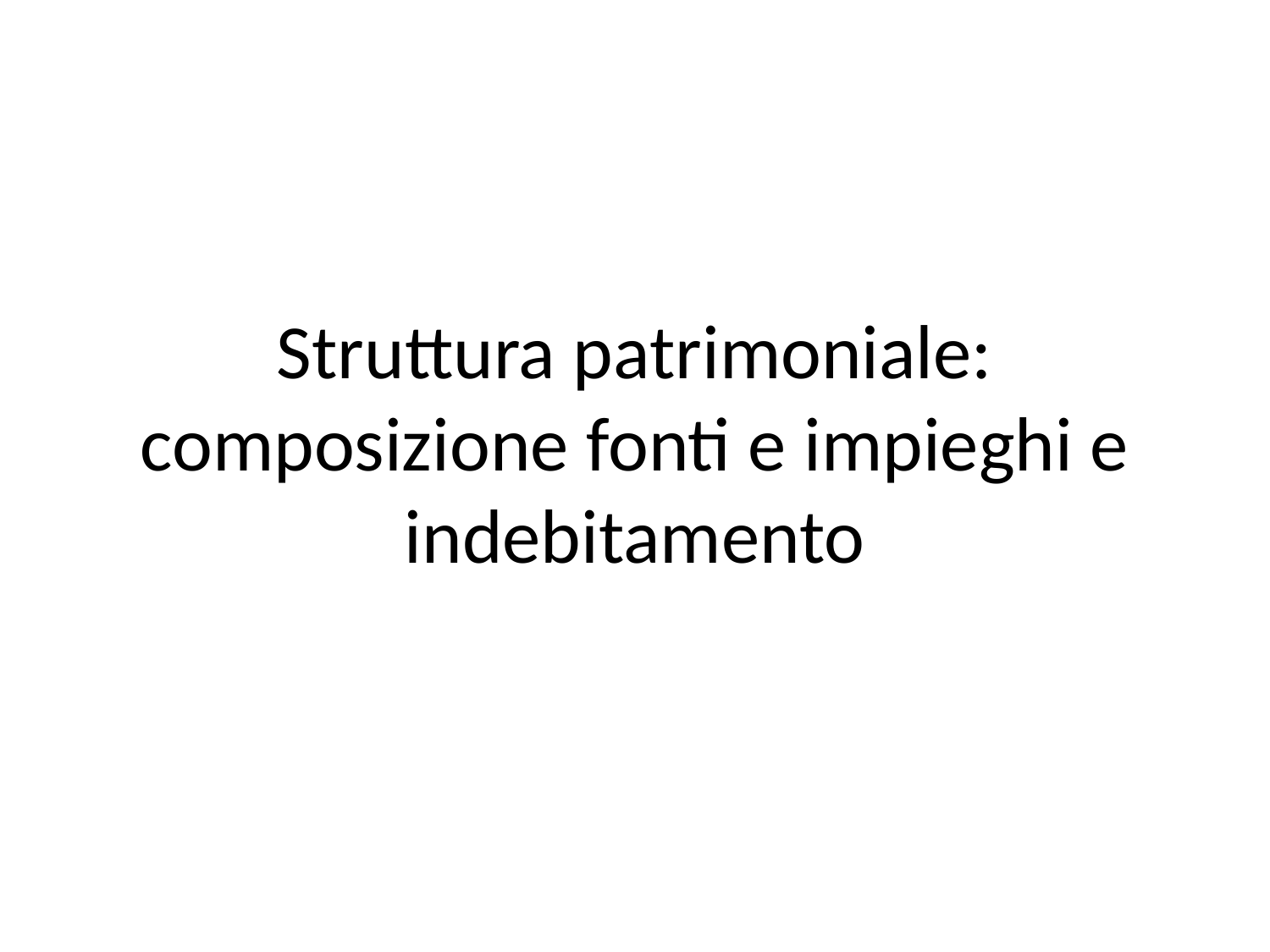

# Struttura patrimoniale: composizione fonti e impieghi e indebitamento